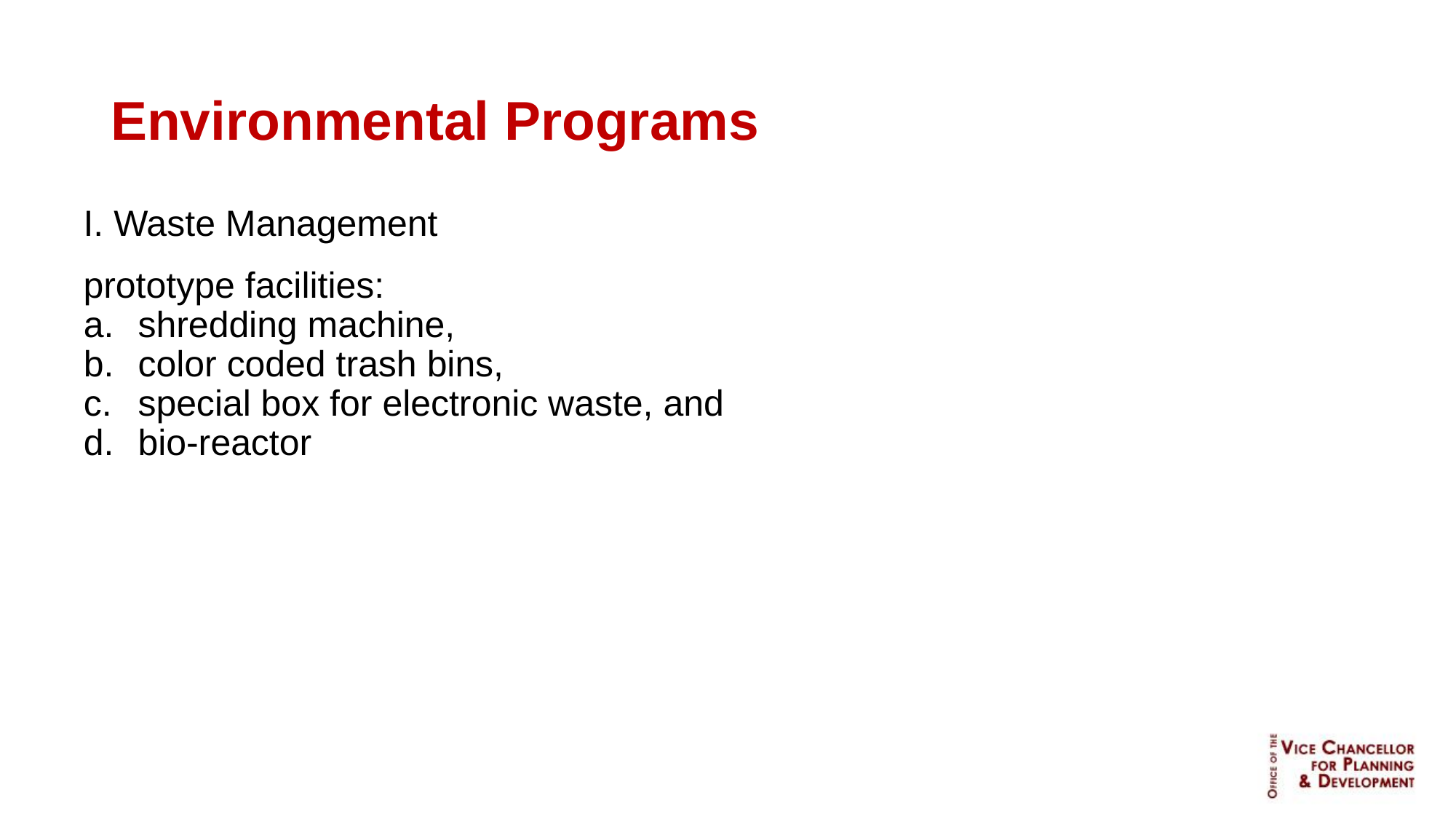

Environmental Programs
I. Waste Management

prototype facilities:
shredding machine,
color coded trash bins,
special box for electronic waste, and
bio-reactor